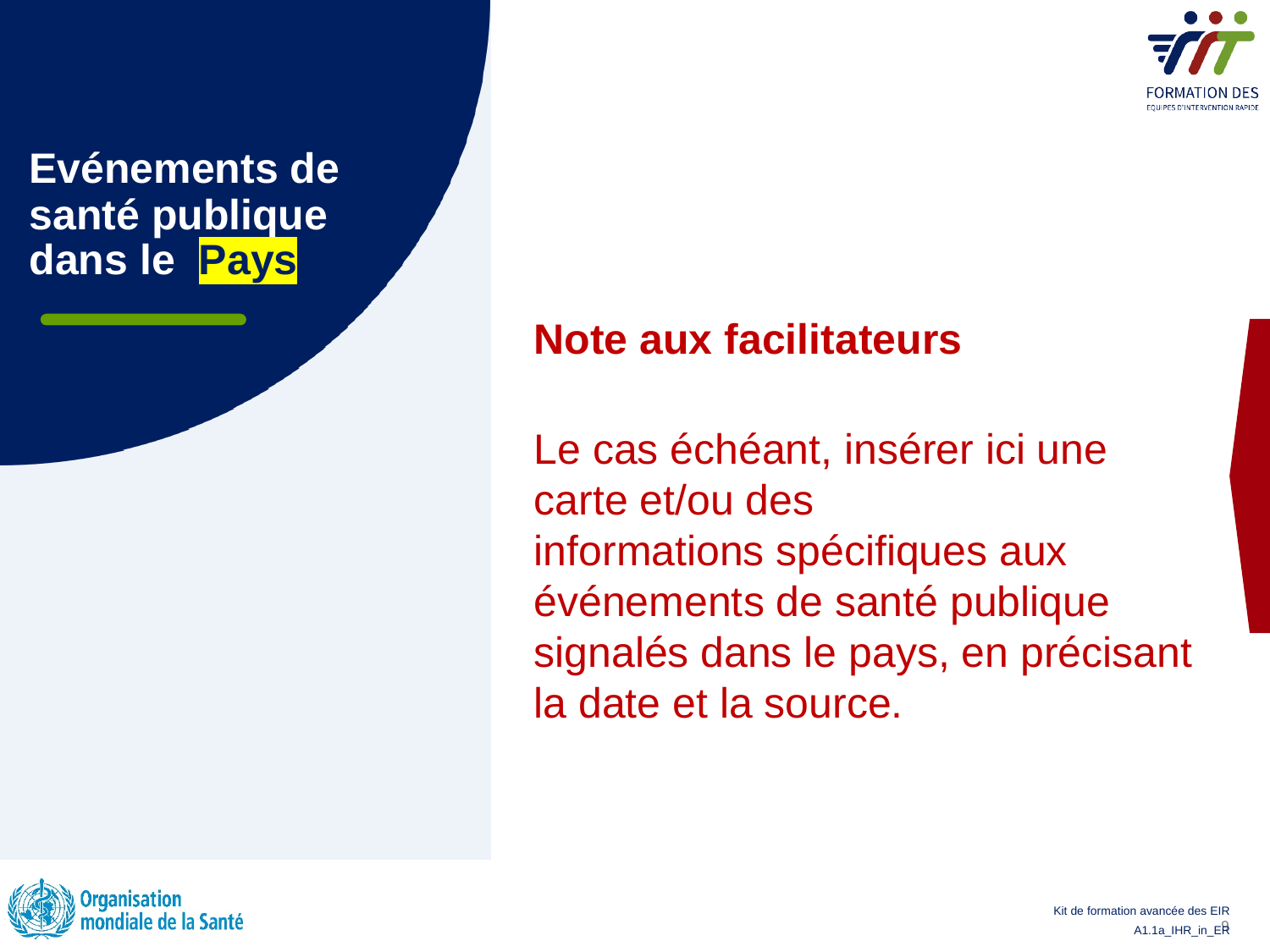

Evénements de santé publique dans le  Pays
Note aux facilitateurs

Le cas échéant, insérer ici une carte et/ou des informations spécifiques aux événements de santé publique signalés dans le pays, en précisant la date et la source.